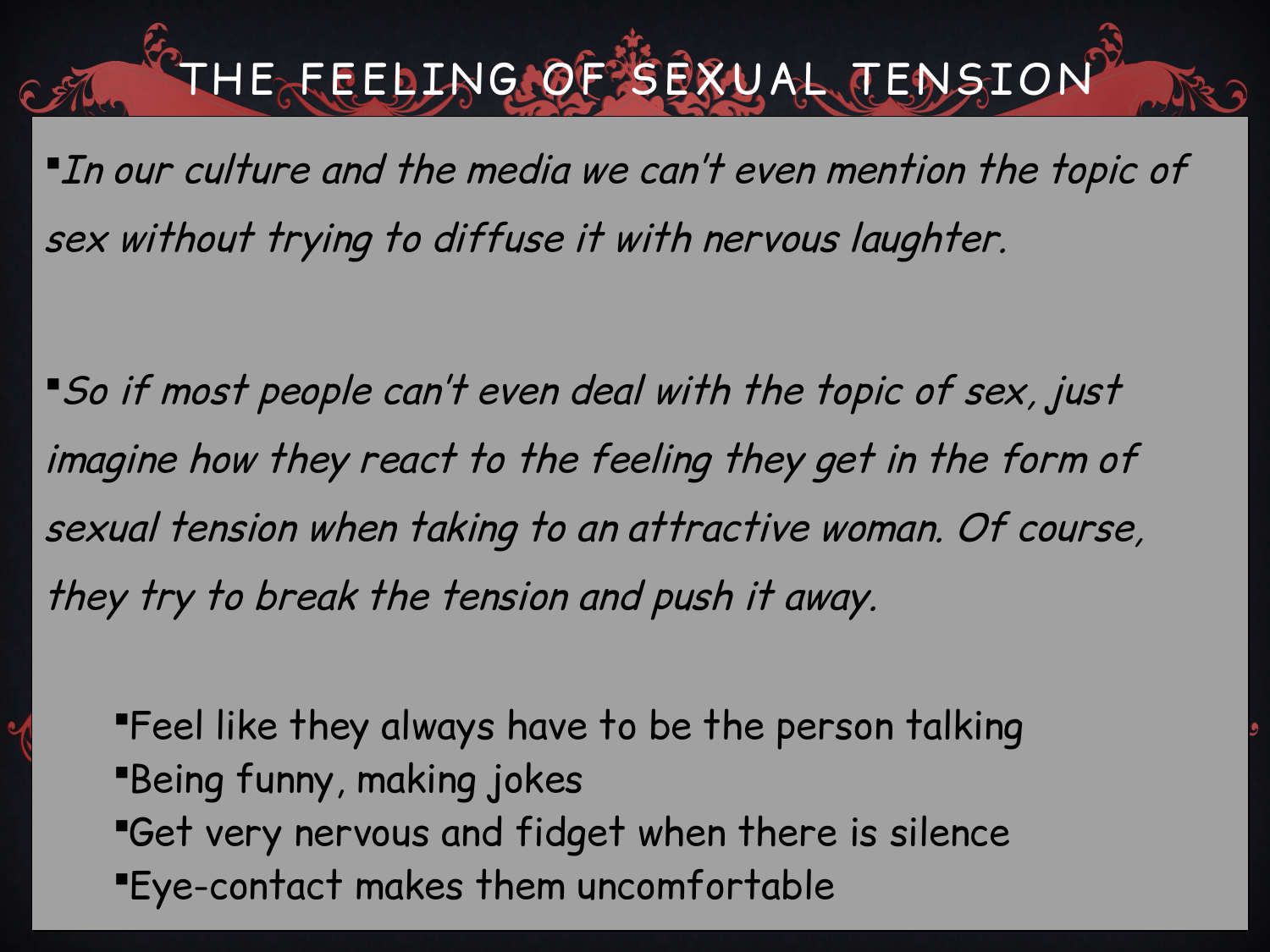

# The Feeling of Sexual Tension
 In our culture and the media we can’t even mention the topic of sex without trying to diffuse it with nervous laughter.

 So if most people can’t even deal with the topic of sex, just imagine how they react to the feeling they get in the form of sexual tension when taking to an attractive woman. Of course, they try to break the tension and push it away.

 Feel like they always have to be the person talking
 Being funny, making jokes
 Get very nervous and fidget when there is silence
 Eye-contact makes them uncomfortable